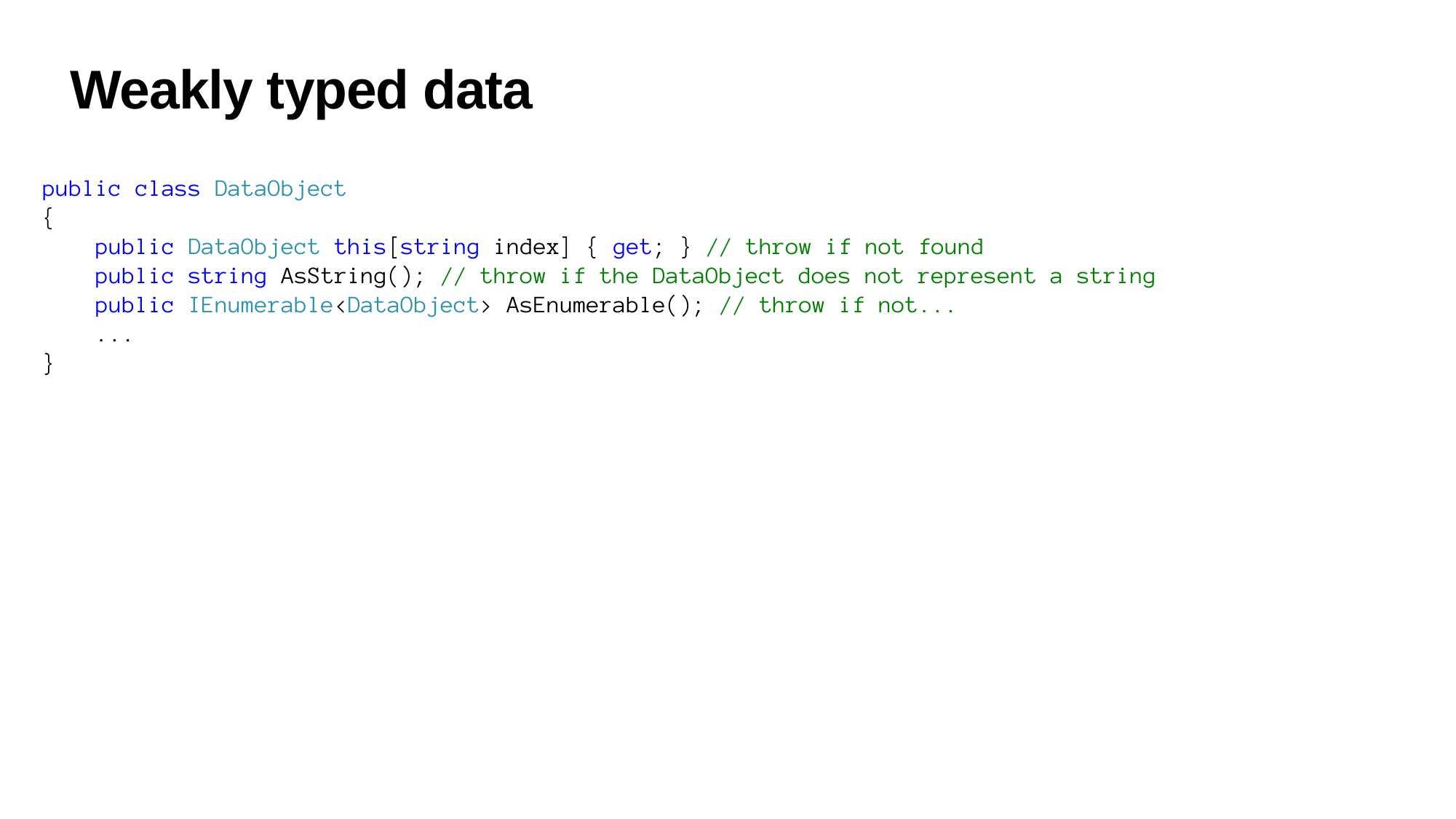

# Weakly typed data
public class DataObject
{
    public DataObject this[string index] { get; } // throw if not found
    public string AsString(); // throw if the DataObject does not represent a string
    public IEnumerable<DataObject> AsEnumerable(); // throw if not...
    ...
}